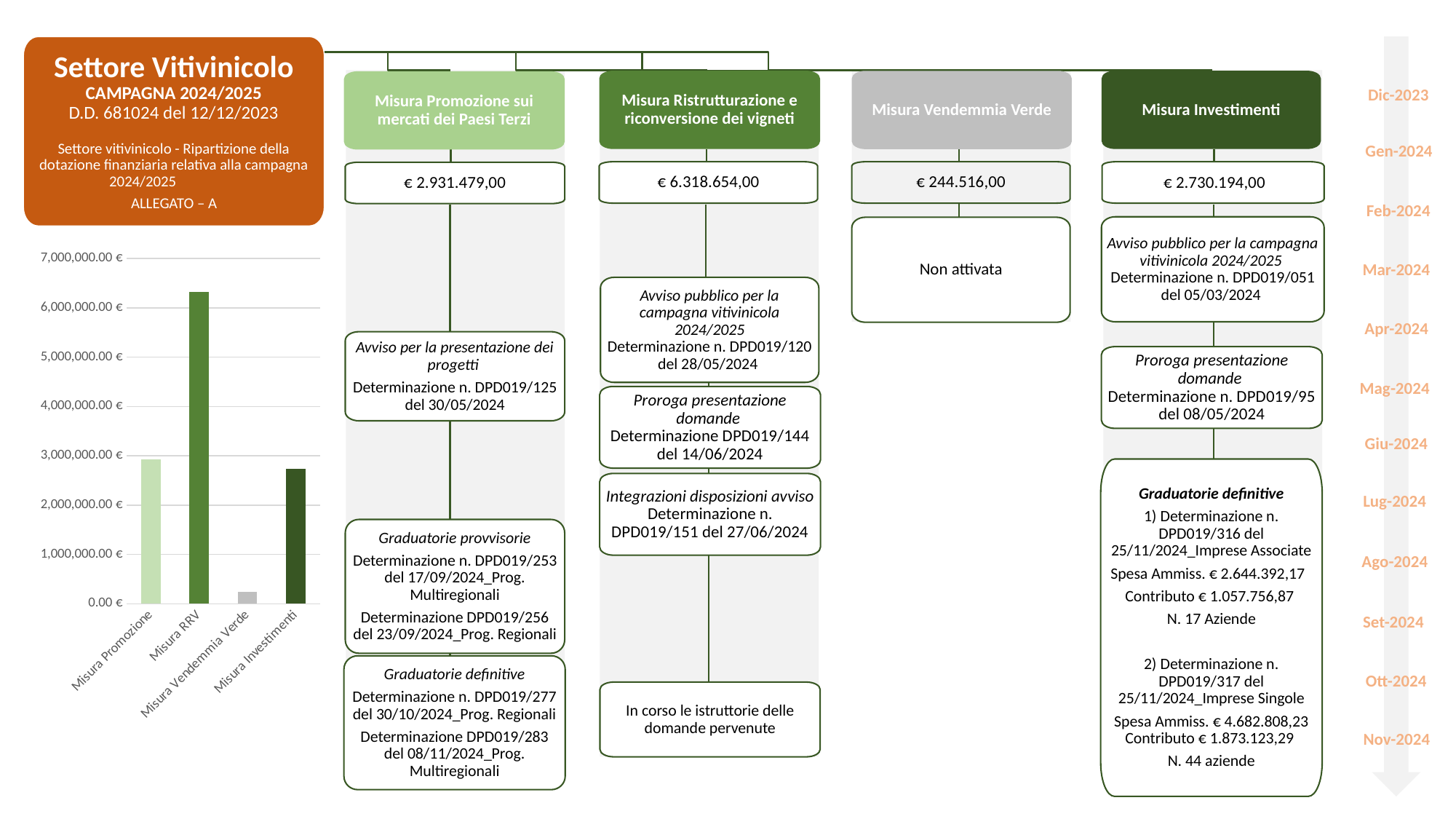

Settore Vitivinicolo
CAMPAGNA 2024/2025
D.D. 681024 del 12/12/2023

Settore vitivinicolo - Ripartizione della dotazione finanziaria relativa alla campagna 2024/2025
ALLEGATO – A

Misura Ristrutturazione e riconversione dei vigneti
Misura Investimenti
Misura Vendemmia Verde
Misura Promozione sui mercati dei Paesi Terzi
Dic-2023
Gen-2024
€ 6.318.654,00
€ 244.516,00

€ 2.931.479,00
€ 2.730.194,00
Feb-2024
Avviso pubblico per la campagna vitivinicola 2024/2025
Determinazione n. DPD019/051 del 05/03/2024
Non attivata

### Chart

| Category | Distribuzione somme  |
|---|---|
| Misura Promozione | 2931479.0 |
| Misura RRV | 6318654.0 |
| Misura Vendemmia Verde | 244516.0 |
| Misura Investimenti | 2730194.0 |
Mar-2024
Avviso pubblico per la campagna vitivinicola 2024/2025
Determinazione n. DPD019/120 del 28/05/2024
Apr-2024
Avviso per la presentazione dei progetti
Determinazione n. DPD019/125 del 30/05/2024
Proroga presentazione domande
Determinazione n. DPD019/95 del 08/05/2024
Mag-2024
Proroga presentazione domande
Determinazione DPD019/144 del 14/06/2024
Giu-2024
Graduatorie definitive
1) Determinazione n. DPD019/316 del 25/11/2024_Imprese Associate
Spesa Ammiss. € 2.644.392,17
Contributo € 1.057.756,87
N. 17 Aziende

2) Determinazione n. DPD019/317 del 25/11/2024_Imprese Singole
Spesa Ammiss. € 4.682.808,23 Contributo € 1.873.123,29
N. 44 aziende
Integrazioni disposizioni avviso
Determinazione n. DPD019/151 del 27/06/2024
Lug-2024
Graduatorie provvisorie
Determinazione n. DPD019/253 del 17/09/2024_Prog. Multiregionali
Determinazione DPD019/256 del 23/09/2024_Prog. Regionali
Ago-2024
Set-2024
Graduatorie definitive
Determinazione n. DPD019/277 del 30/10/2024_Prog. Regionali
Determinazione DPD019/283 del 08/11/2024_Prog. Multiregionali
Ott-2024
In corso le istruttorie delle domande pervenute
Nov-2024